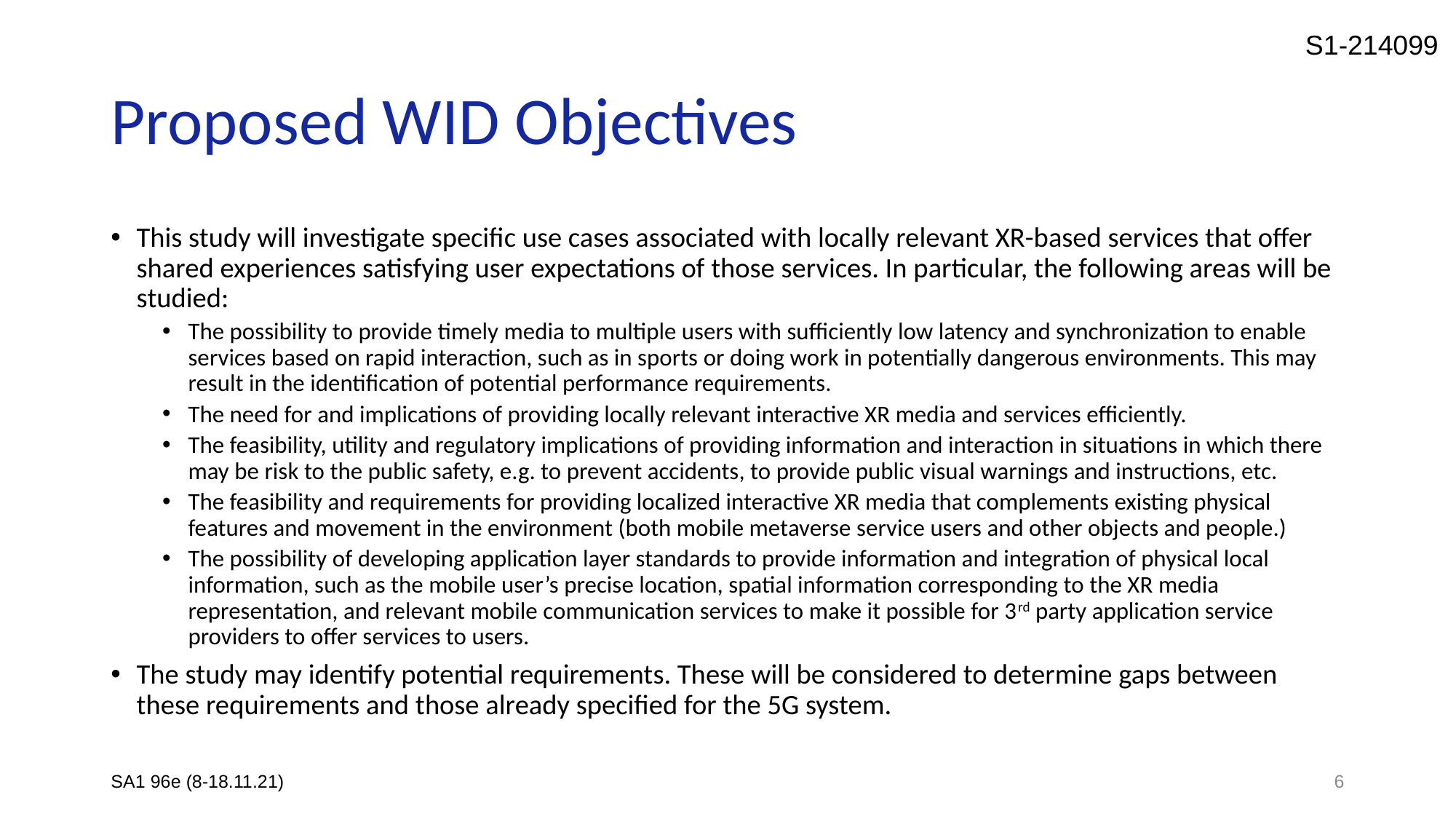

# Proposed WID Objectives
This study will investigate specific use cases associated with locally relevant XR-based services that offer shared experiences satisfying user expectations of those services. In particular, the following areas will be studied:
The possibility to provide timely media to multiple users with sufficiently low latency and synchronization to enable services based on rapid interaction, such as in sports or doing work in potentially dangerous environments. This may result in the identification of potential performance requirements.
The need for and implications of providing locally relevant interactive XR media and services efficiently.
The feasibility, utility and regulatory implications of providing information and interaction in situations in which there may be risk to the public safety, e.g. to prevent accidents, to provide public visual warnings and instructions, etc.
The feasibility and requirements for providing localized interactive XR media that complements existing physical features and movement in the environment (both mobile metaverse service users and other objects and people.)
The possibility of developing application layer standards to provide information and integration of physical local information, such as the mobile user’s precise location, spatial information corresponding to the XR media representation, and relevant mobile communication services to make it possible for 3rd party application service providers to offer services to users.
The study may identify potential requirements. These will be considered to determine gaps between these requirements and those already specified for the 5G system.

SA1 96e (8-18.11.21)
6